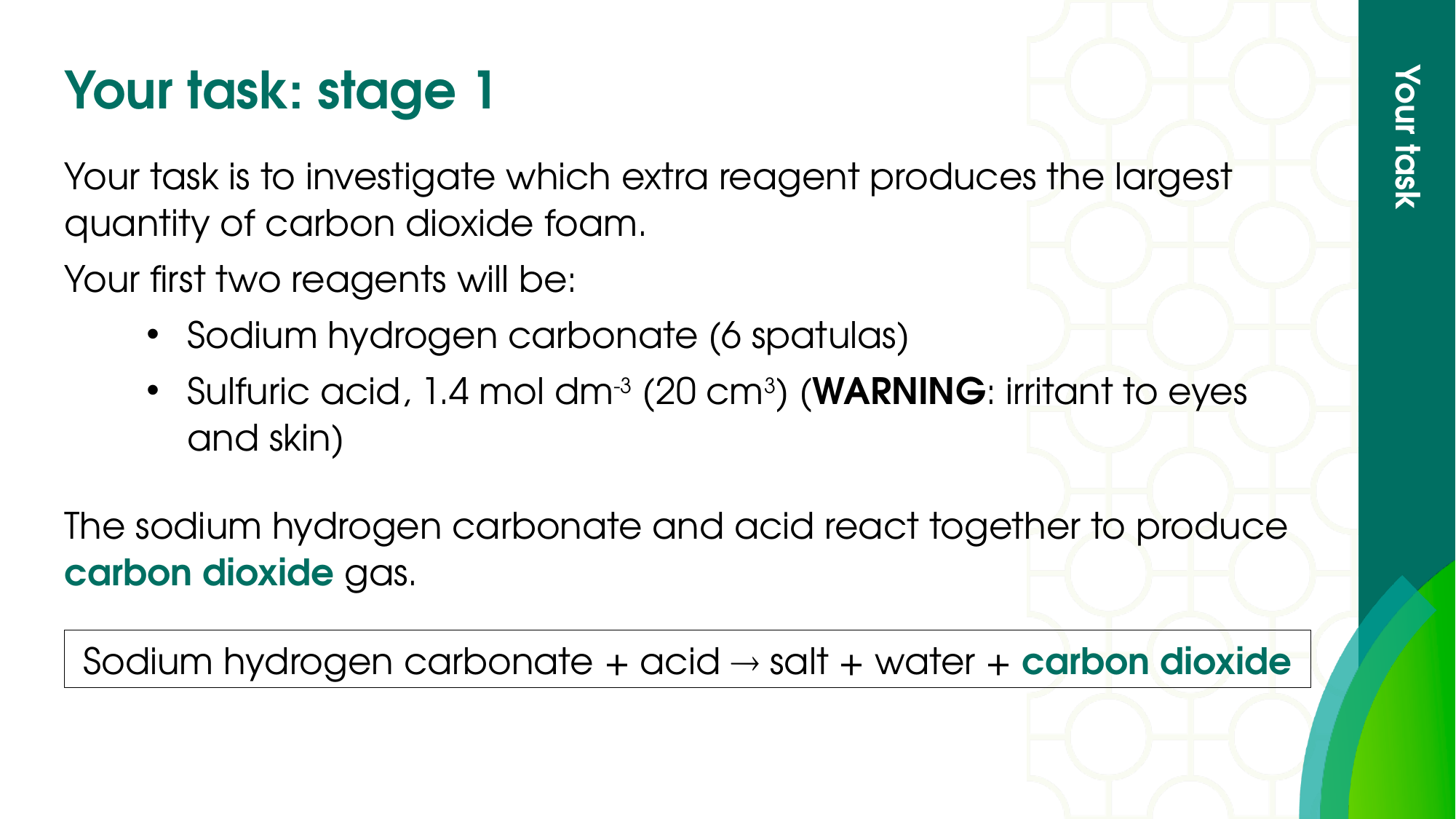

# Your task: stage 1
Your task is to investigate which extra reagent produces the largest quantity of carbon dioxide foam.
Your first two reagents will be:
Sodium hydrogen carbonate (6 spatulas)
Sulfuric acid, 1.4 mol dm-3 (20 cm3) (WARNING: irritant to eyes and skin)

The sodium hydrogen carbonate and acid react together to produce carbon dioxide gas.
Your task
Sodium hydrogen carbonate + acid → salt + water + carbon dioxide